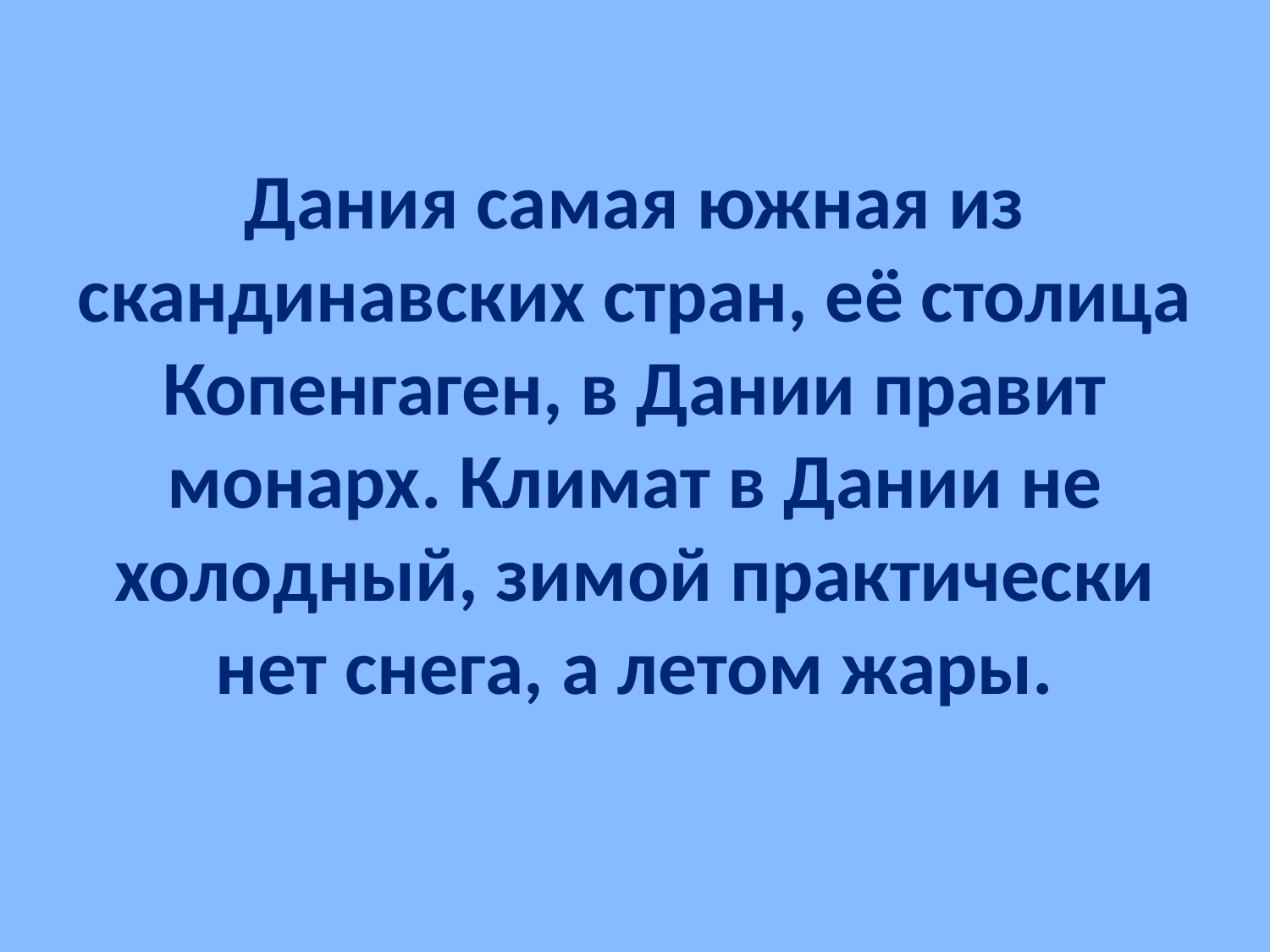

# Дания самая южная из скандинавских стран, её столица Копенгаген, в Дании правит монарх. Климат в Дании не холодный, зимой практически нет снега, а летом жары.